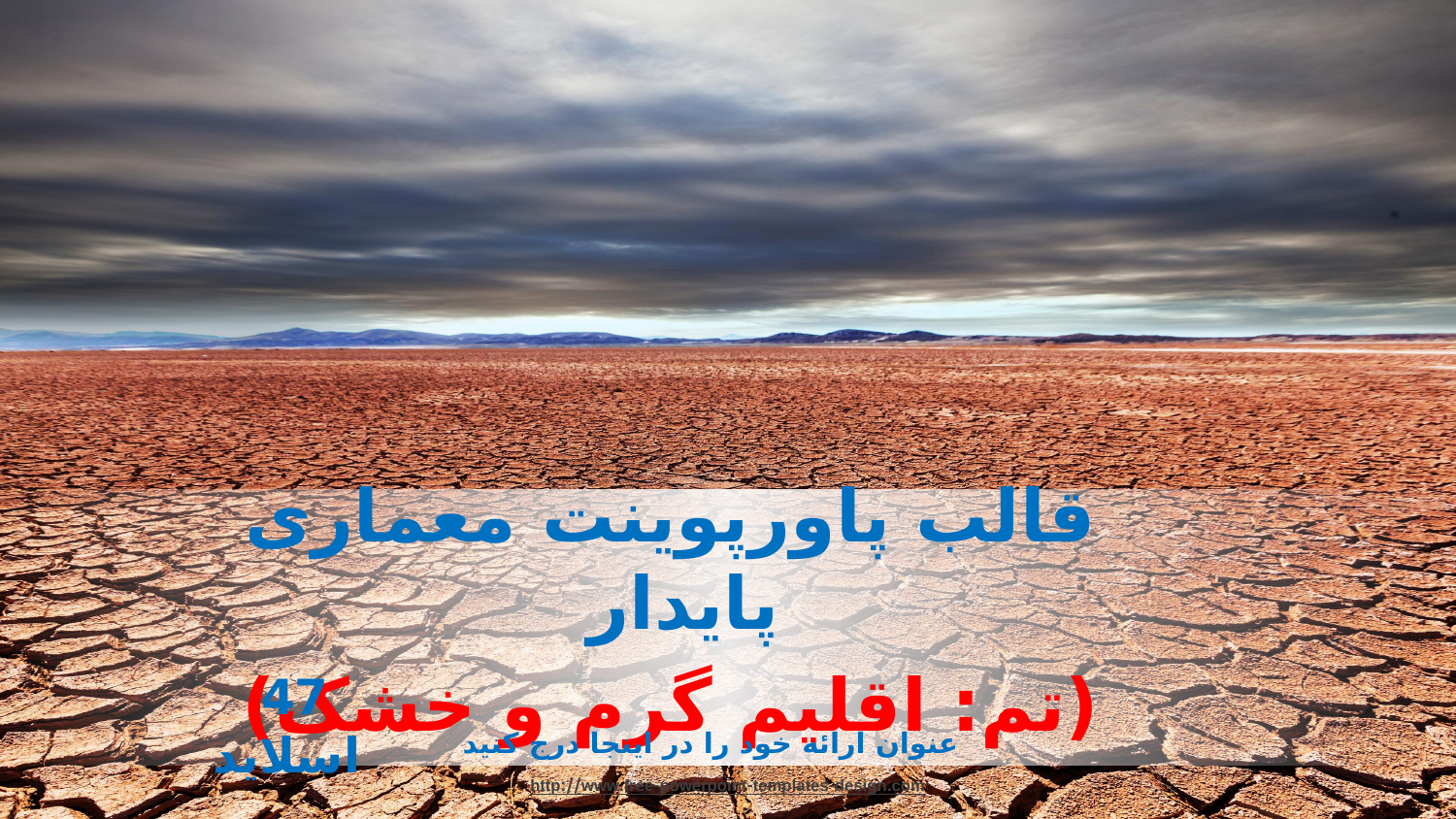

قالب پاورپوینت معماری پایدار
(تم: اقلیم گرم و خشک)
47  اسلاید
عنوان ارائه خود را در اینجا درج کنید
http://www.free-powerpoint-templates-design.com